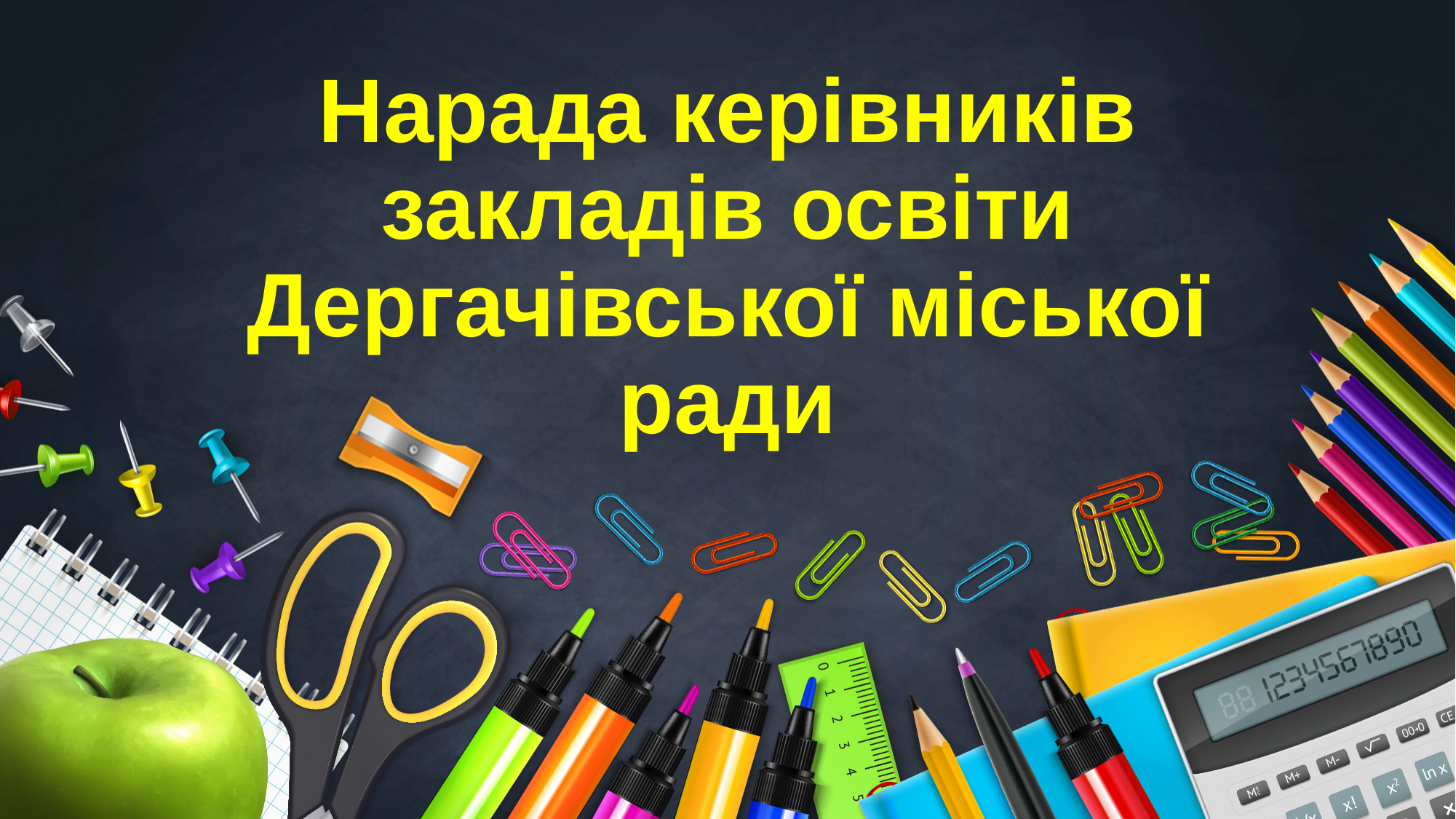

# Нарада керівників закладів освіти Дергачівської міської ради